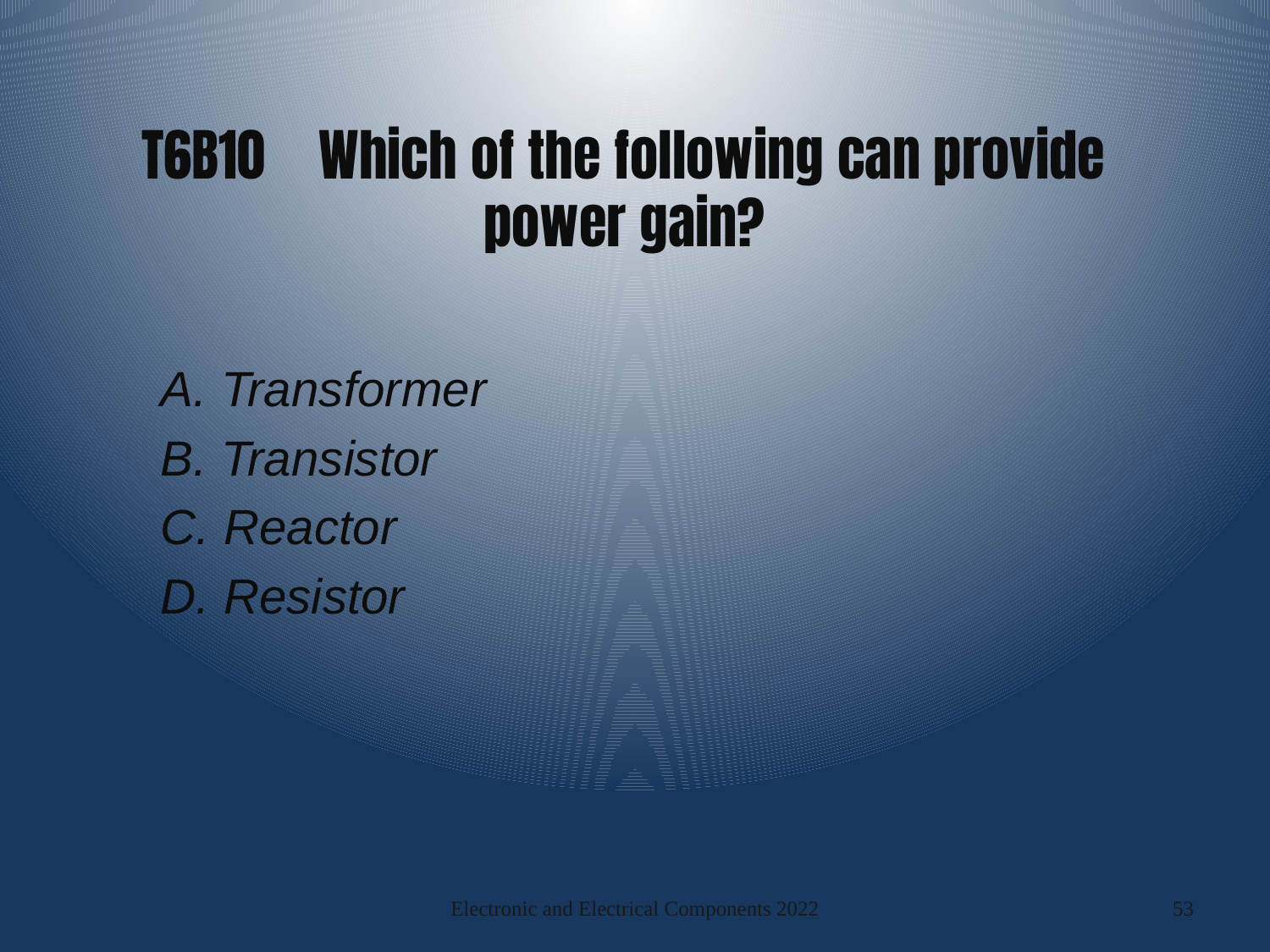

# T6B10    Which of the following can provide power gain?
A. Transformer
B. Transistor
C. Reactor
D. Resistor
Electronic and Electrical Components 2022
53